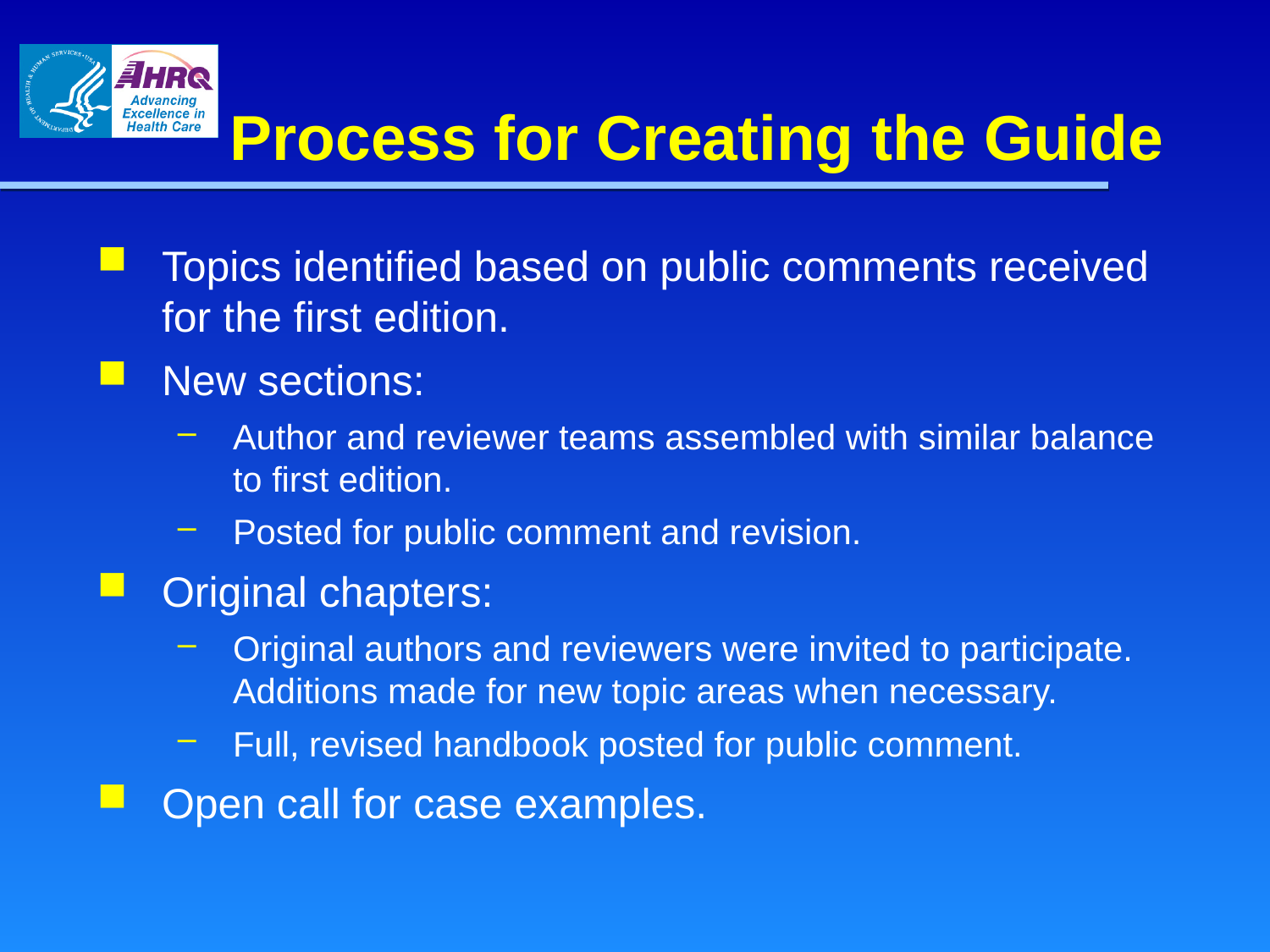

# Process for Creating the Guide
Topics identified based on public comments received for the first edition.
New sections:
Author and reviewer teams assembled with similar balance to first edition.
Posted for public comment and revision.
Original chapters:
Original authors and reviewers were invited to participate.  Additions made for new topic areas when necessary.
Full, revised handbook posted for public comment.
Open call for case examples.